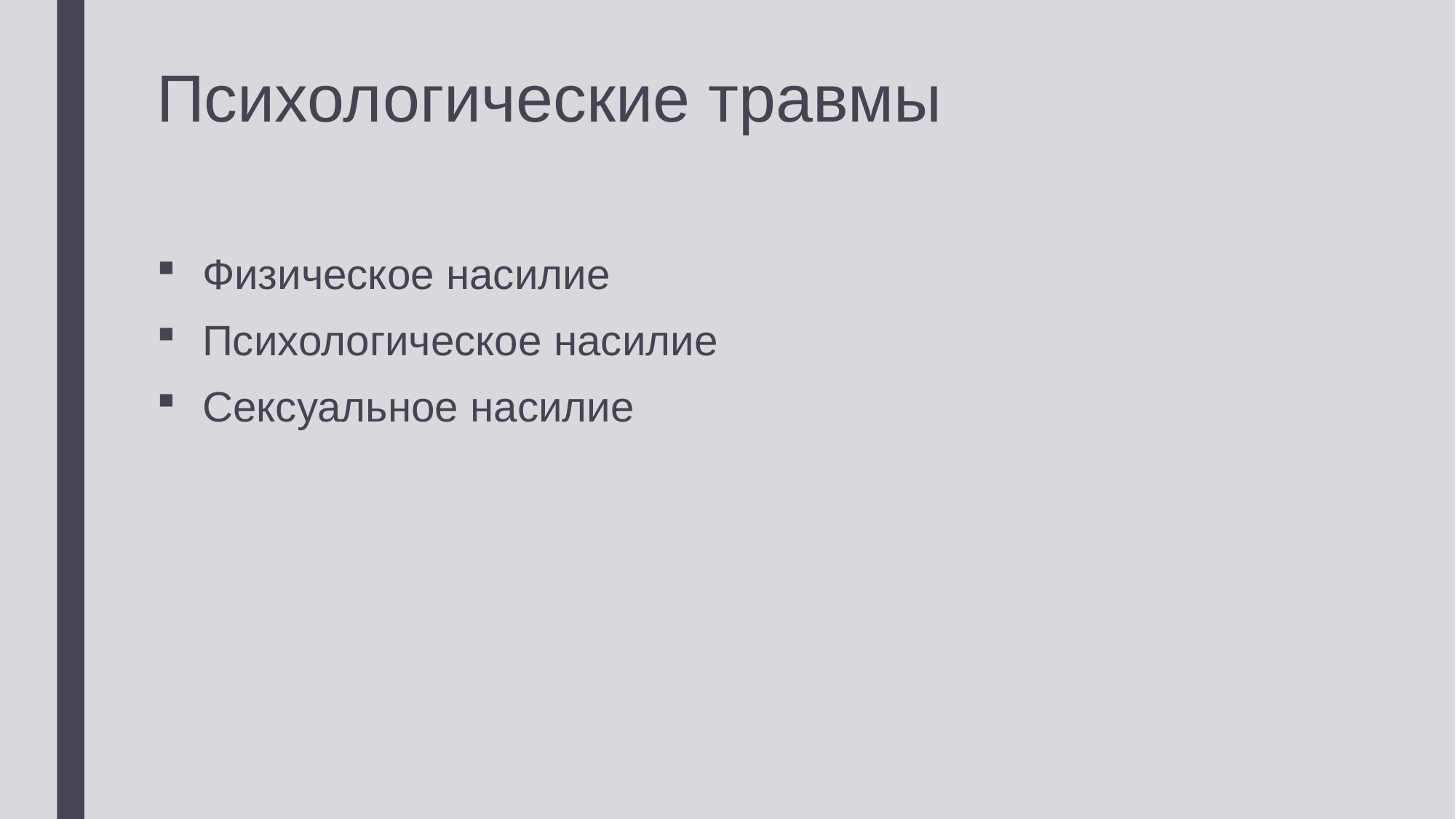

# Психологические травмы
Физическое насилие
Психологическое насилие
Сексуальное насилие